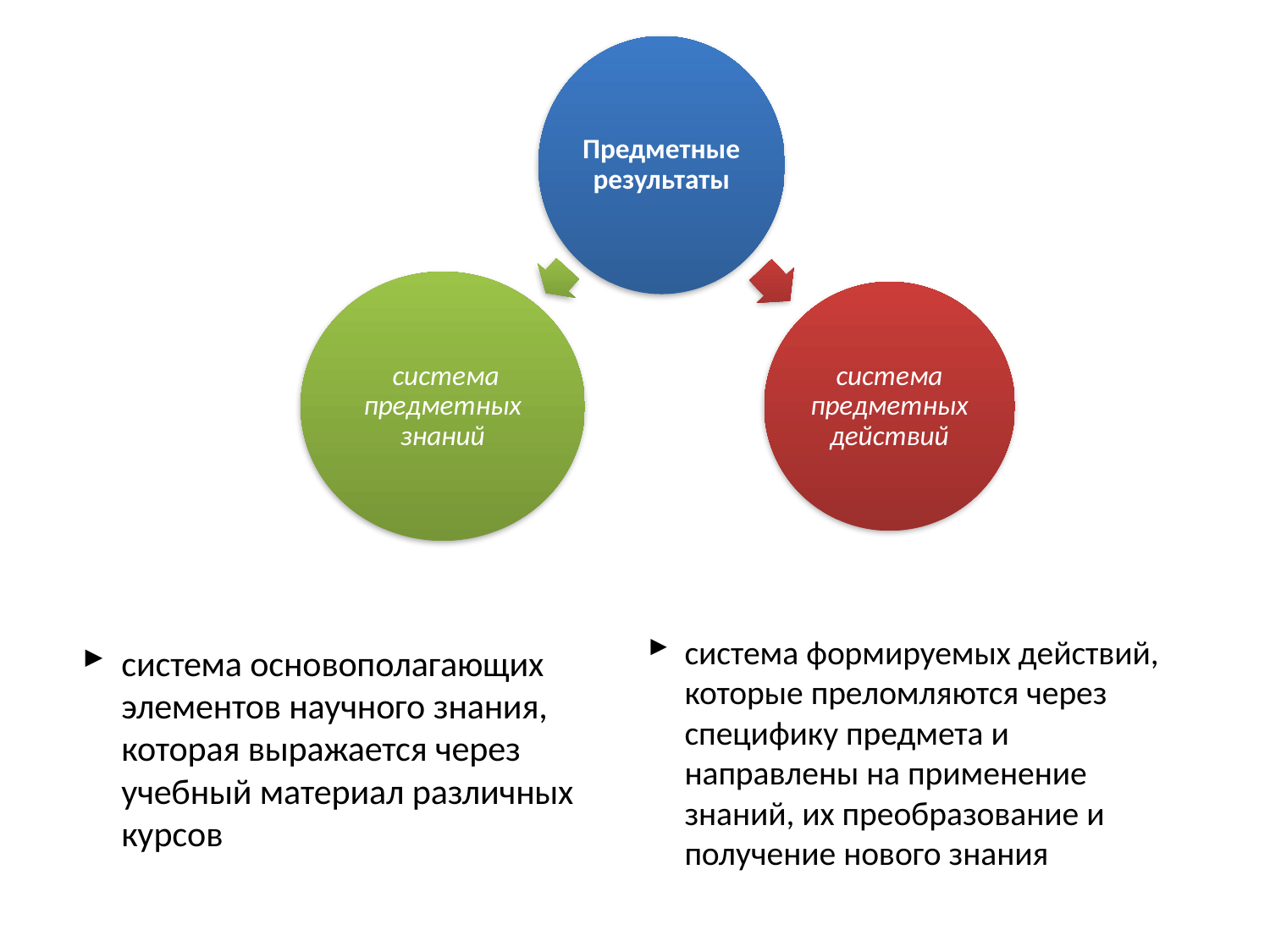

Предметные результаты

система предметных действий

 система предметных знаний
система формируемых действий, которые преломляются через специфику предмета и направлены на применение знаний, их преобразование и получение нового знания
система основополагающих элементов научного знания, которая выражается через учебный материал различных курсов